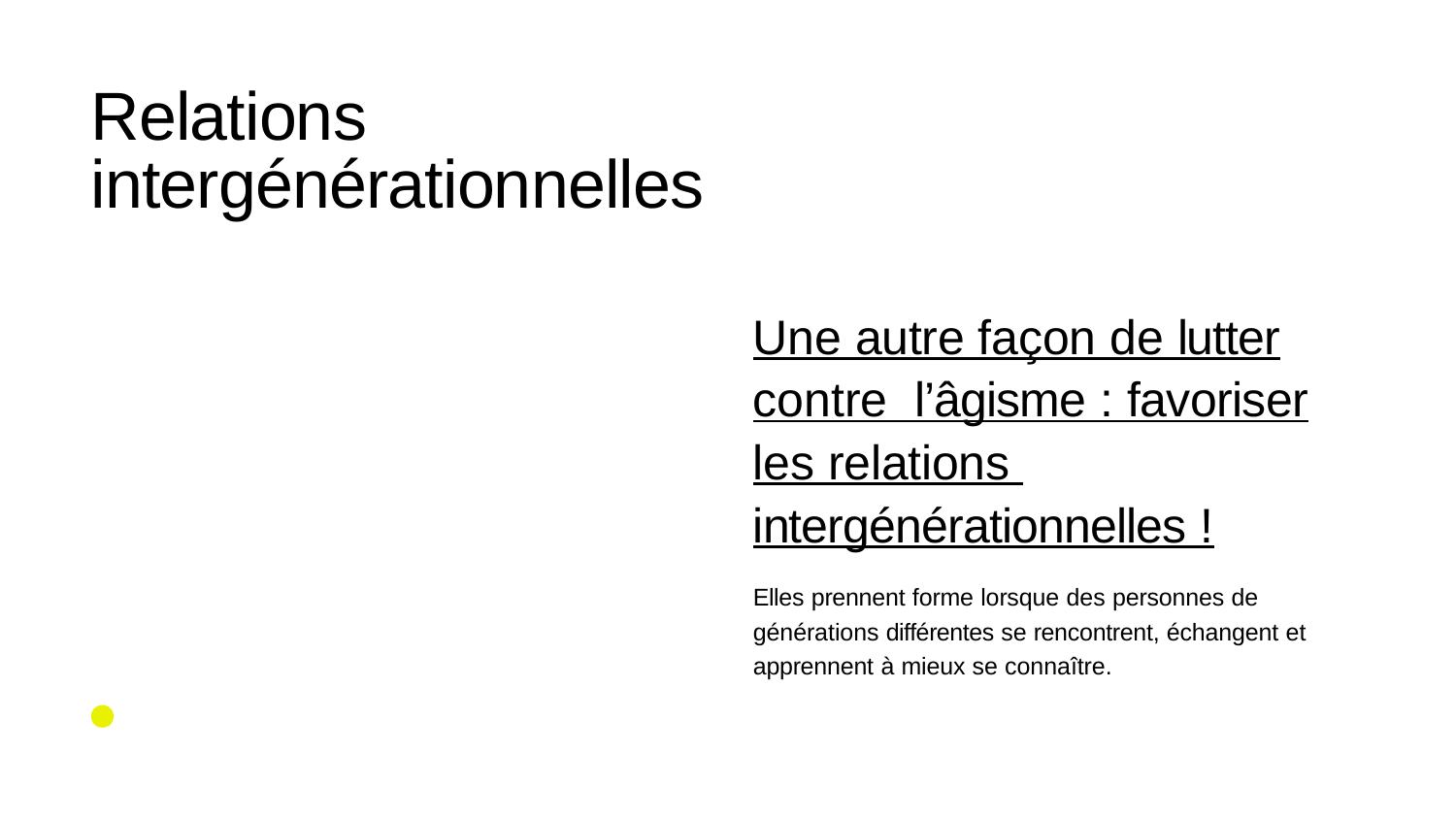

Relations
intergénérationnelles
Une autre façon de lutter contre  l’âgisme : favoriser les relations  intergénérationnelles !
Elles prennent forme lorsque des personnes de générations différentes se rencontrent, échangent et apprennent à mieux se connaître.